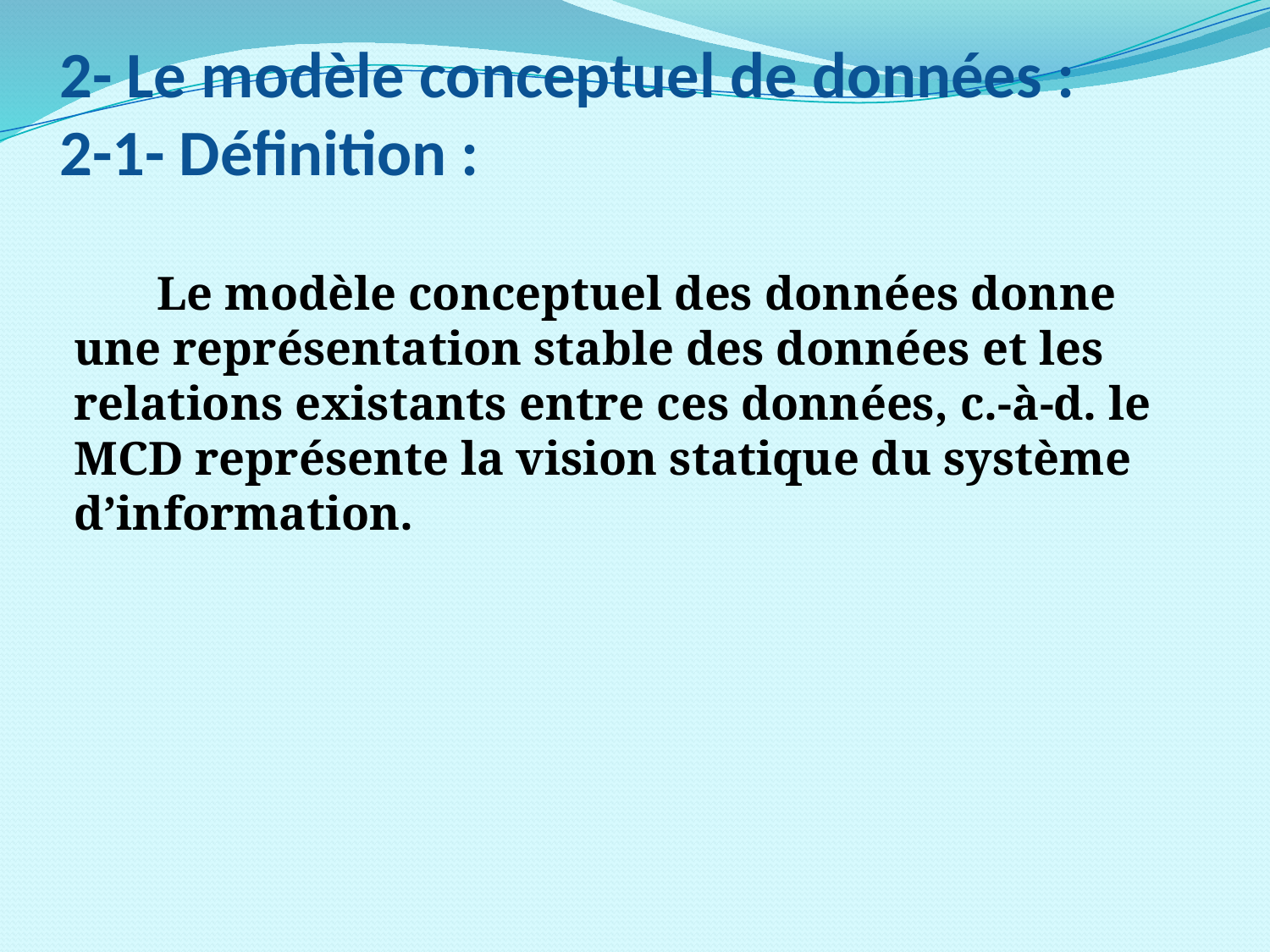

# 2- Le modèle conceptuel de données : 2-1- Définition :
       Le modèle conceptuel des données donne une représentation stable des données et les relations existants entre ces données, c.-à-d. le MCD représente la vision statique du système d’information.